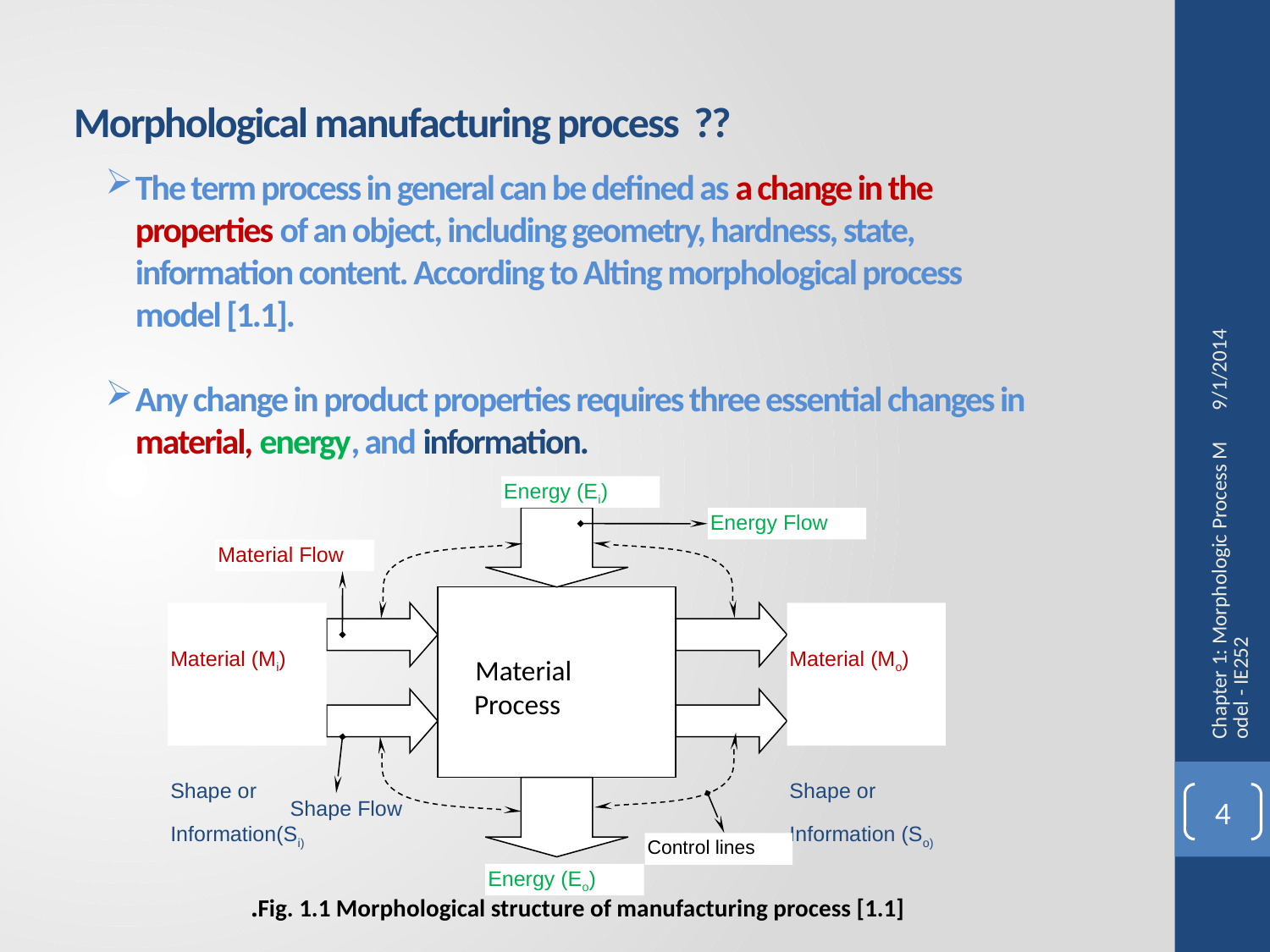

Morphological manufacturing process  ??

The term process in general can be defined as a change in the properties of an object, including geometry, hardness, state, information content. According to Alting morphological process model [1.1].

Any change in product properties requires three essential changes in material, energy, and information.

9/1/2014
Energy (Ei)

Energy Flow

Material Flow

  Material Process

Material (Mi)

Shape or
Information(Si)

Material (Mo)

Shape or
Information (So)

Shape Flow

Control lines

Energy (Eo)

Fig. 1.1 Morphological structure of manufacturing process [1.1].

Chapter 1: Morphologic Process Model - IE252
4